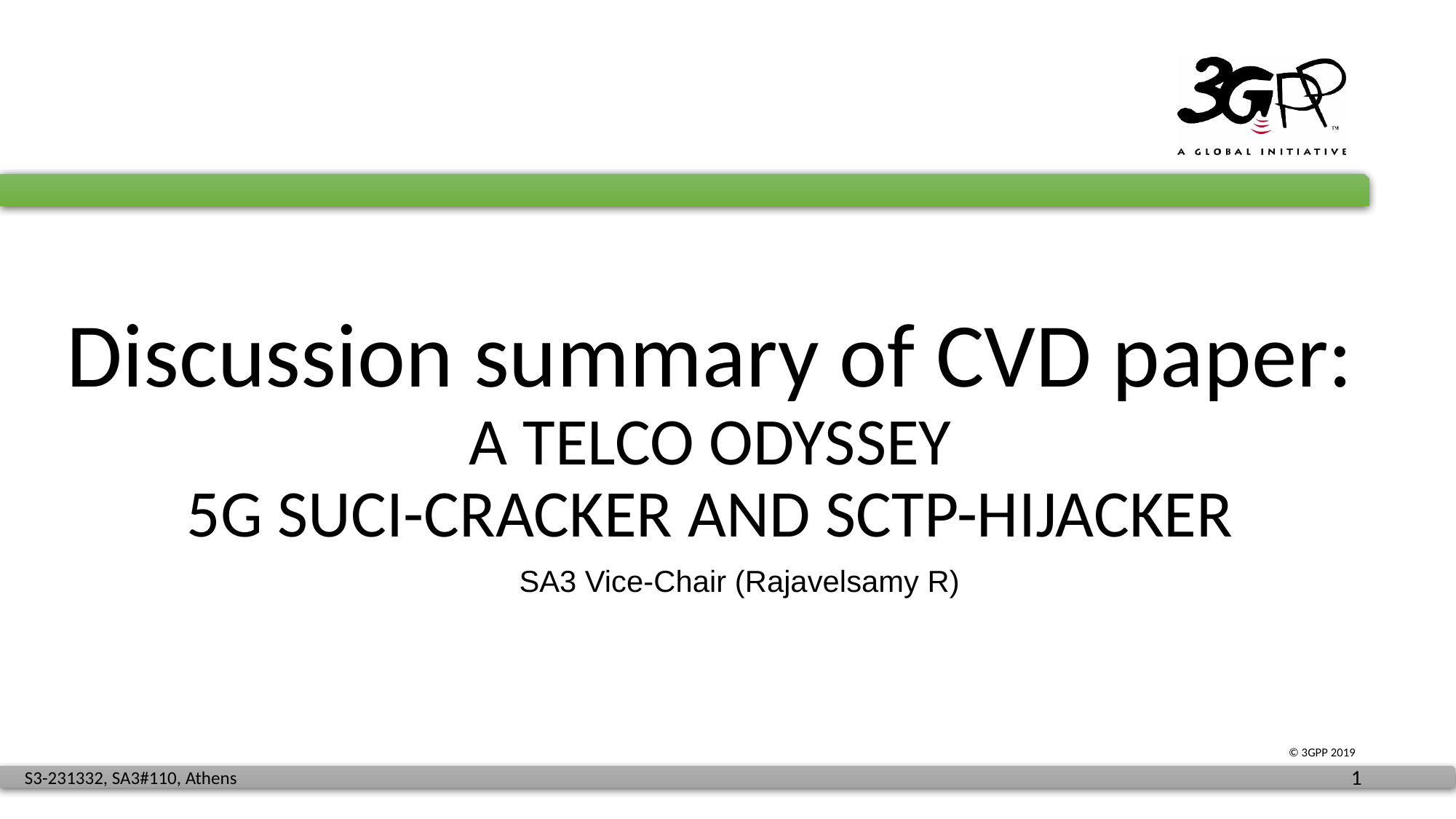

# Discussion summary of CVD paper: A TELCO ODYSSEY 5G SUCI-CRACKER AND SCTP-HIJACKER
SA3 Vice-Chair (Rajavelsamy R)